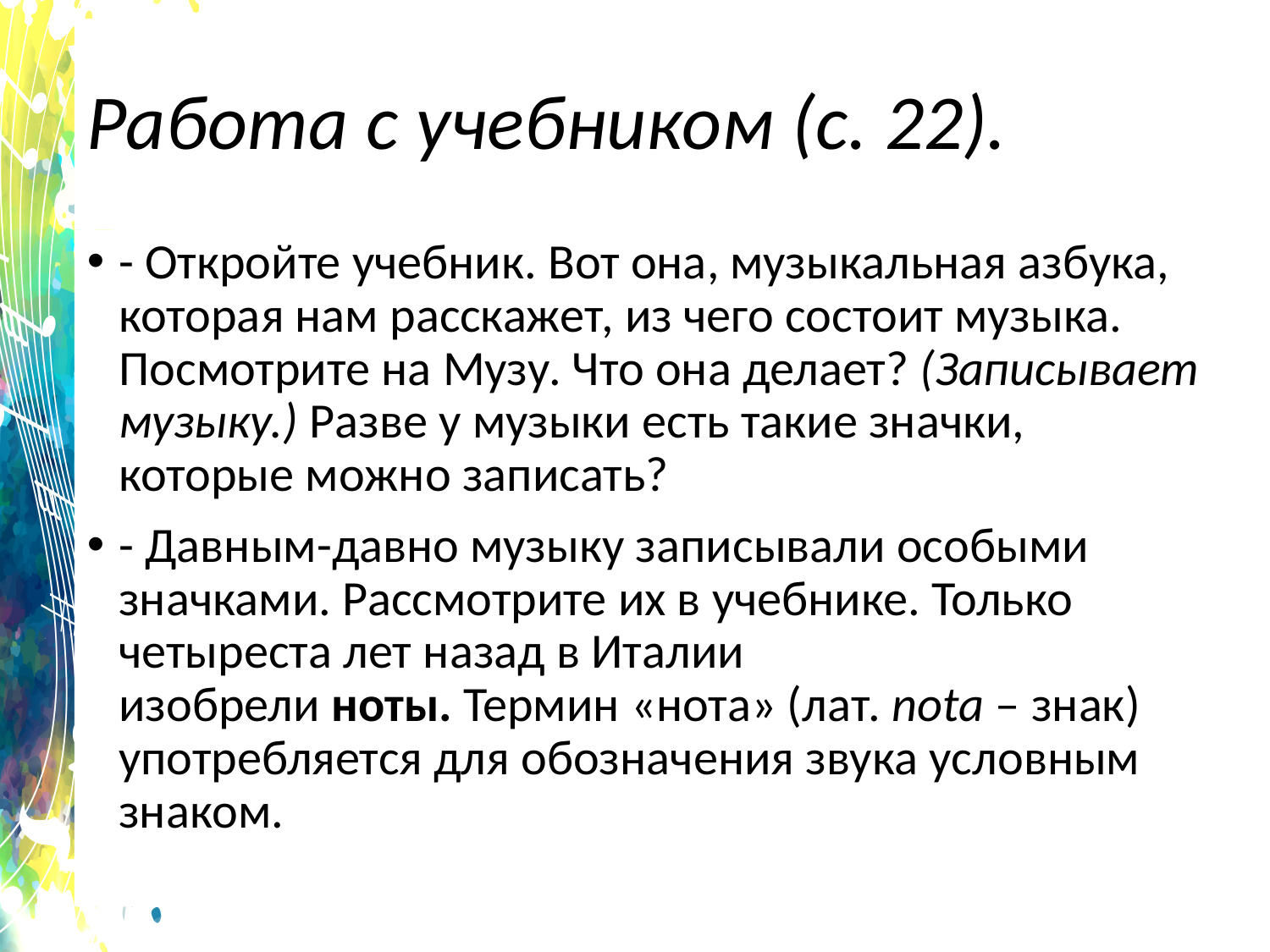

# Работа с учебником (с. 22).
- Откройте учебник. Вот она, музыкальная азбука, которая нам расскажет, из чего состоит музыка. Посмотрите на Музу. Что она делает? (Записывает музыку.) Разве у музыки есть такие значки, которые можно записать?
- Давным-давно музыку записывали особыми значками. Рассмотрите их в учебнике. Только четыреста лет назад в Италии изобрели ноты. Термин «нота» (лат. nota – знак) употребляется для обозначения звука условным знаком.